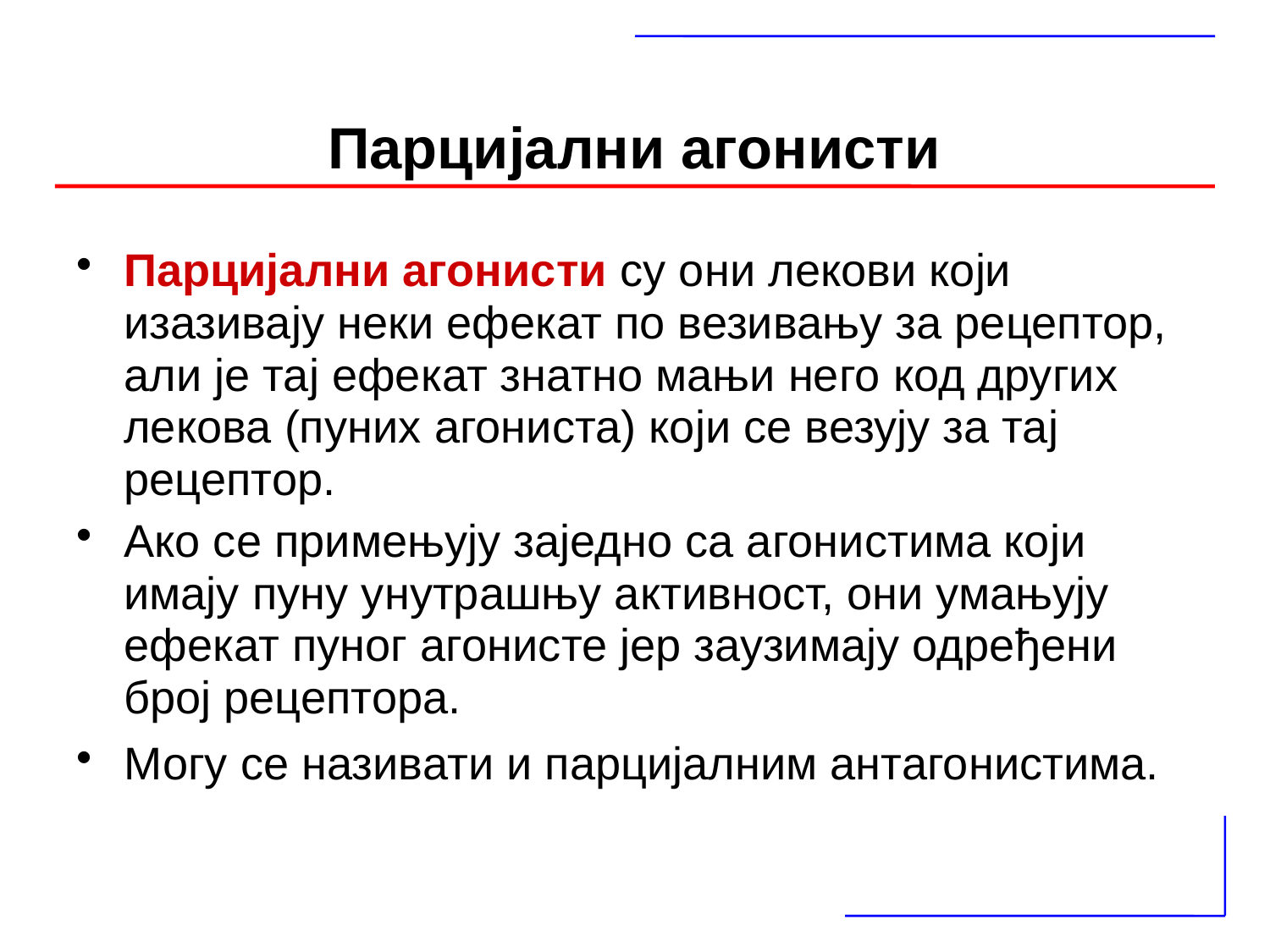

# Парцијални агонисти
Парцијални агонисти су они лекови који изазивају неки ефекат по везивању за рецептор, али је тај ефекат знатно мањи него код других лекова (пуних агониста) који се везују за тај рецептор.
Ако се примењују заједно са агонистима који имају пуну унутрашњу активност, они умањују ефекат пуног агонисте јер заузимају одређени број рецептора.
Могу се називати и парцијалним антагонистима.